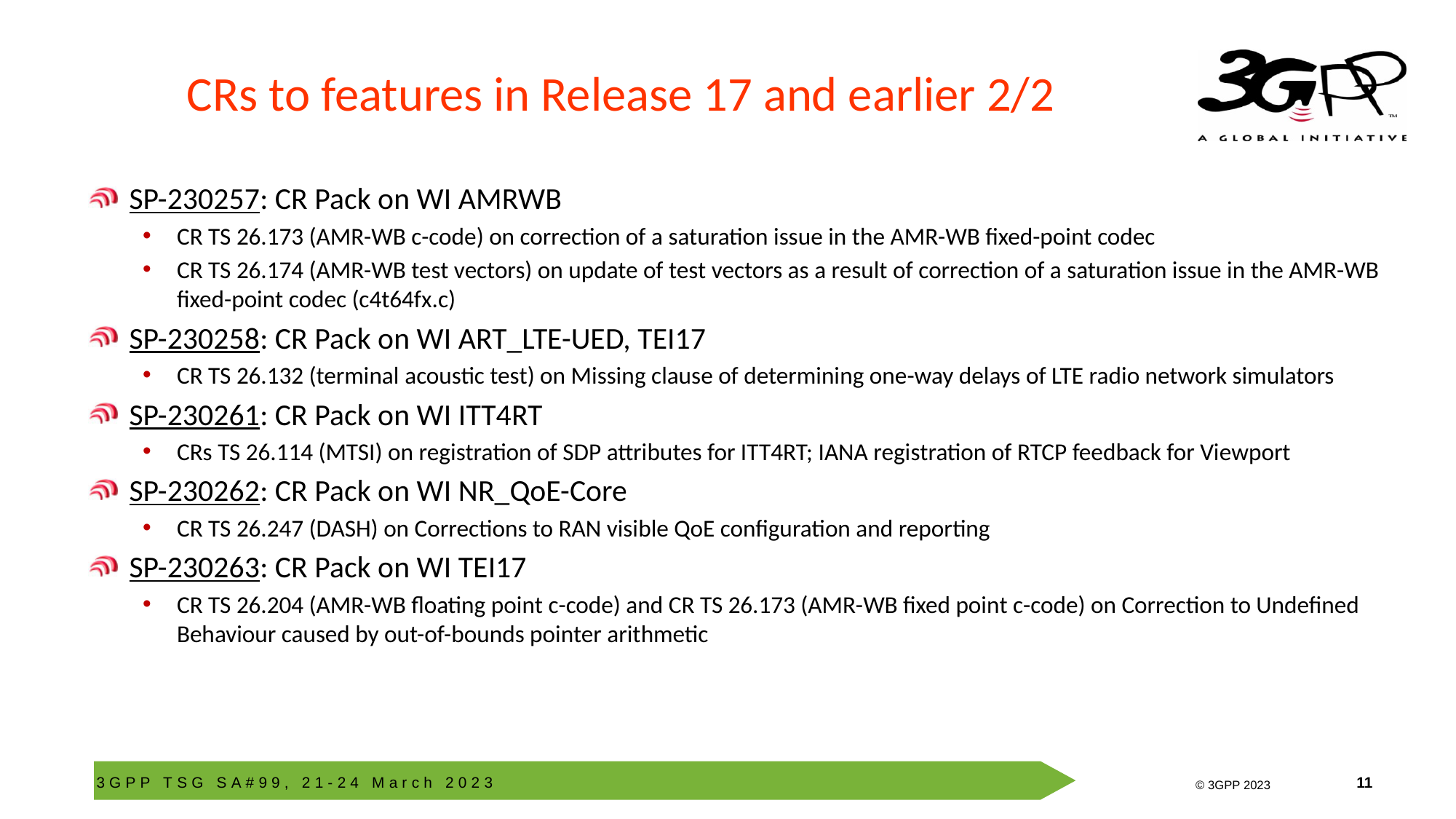

# CRs to features in Release 17 and earlier 2/2
SP-230257: CR Pack on WI AMRWB
CR TS 26.173 (AMR-WB c-code) on correction of a saturation issue in the AMR-WB fixed-point codec
CR TS 26.174 (AMR-WB test vectors) on update of test vectors as a result of correction of a saturation issue in the AMR-WB fixed-point codec (c4t64fx.c)
SP-230258: CR Pack on WI ART_LTE-UED, TEI17
CR TS 26.132 (terminal acoustic test) on Missing clause of determining one-way delays of LTE radio network simulators
SP-230261: CR Pack on WI ITT4RT
CRs TS 26.114 (MTSI) on registration of SDP attributes for ITT4RT; IANA registration of RTCP feedback for Viewport
SP-230262: CR Pack on WI NR_QoE-Core
CR TS 26.247 (DASH) on Corrections to RAN visible QoE configuration and reporting
SP-230263: CR Pack on WI TEI17
CR TS 26.204 (AMR-WB floating point c-code) and CR TS 26.173 (AMR-WB fixed point c-code) on Correction to Undefined Behaviour caused by out-of-bounds pointer arithmetic